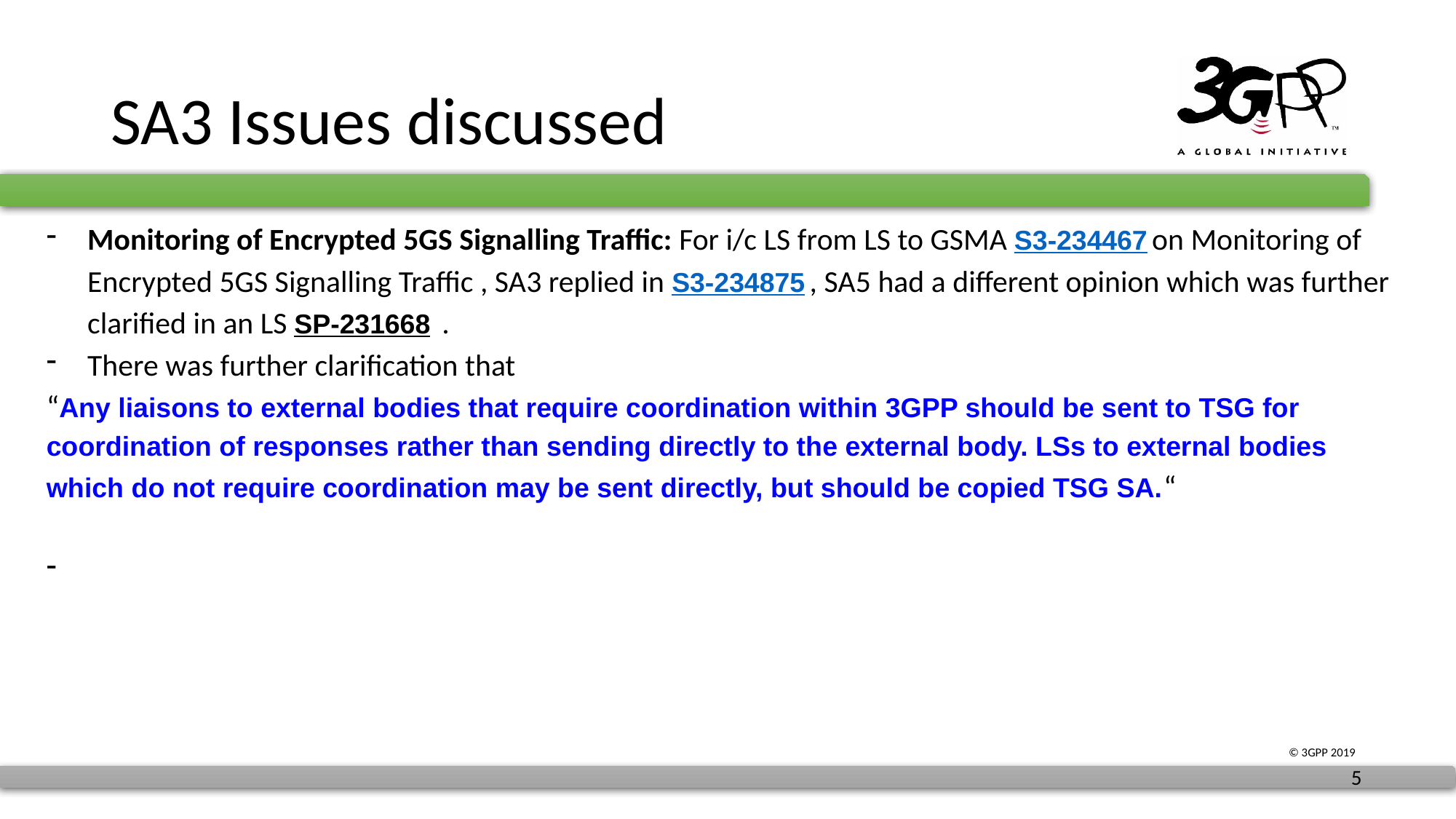

# SA3 Issues discussed

Monitoring of Encrypted 5GS Signalling Traffic: For i/c LS from LS to GSMA S3-234467 on Monitoring of Encrypted 5GS Signalling Traffic , SA3 replied in S3-234875 , SA5 had a different opinion which was further clarified in an LS SP-231668  .
There was further clarification that
“Any liaisons to external bodies that require coordination within 3GPP should be sent to TSG for coordination of responses rather than sending directly to the external body. LSs to external bodies which do not require coordination may be sent directly, but should be copied TSG SA.“